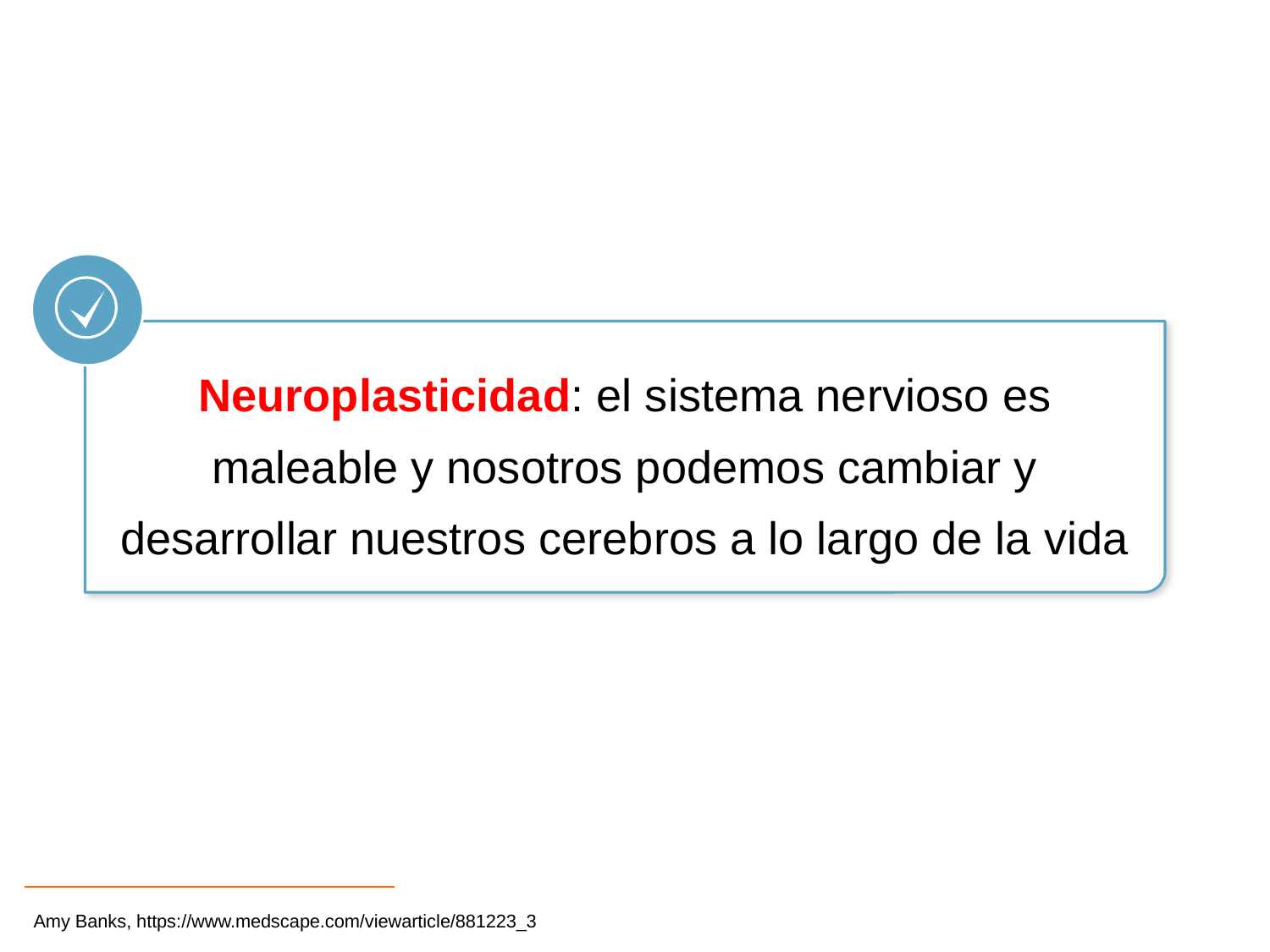

Neuroplasticidad: el sistema nervioso es maleable y nosotros podemos cambiar y desarrollar nuestros cerebros a lo largo de la vida
Amy Banks, https://www.medscape.com/viewarticle/881223_3